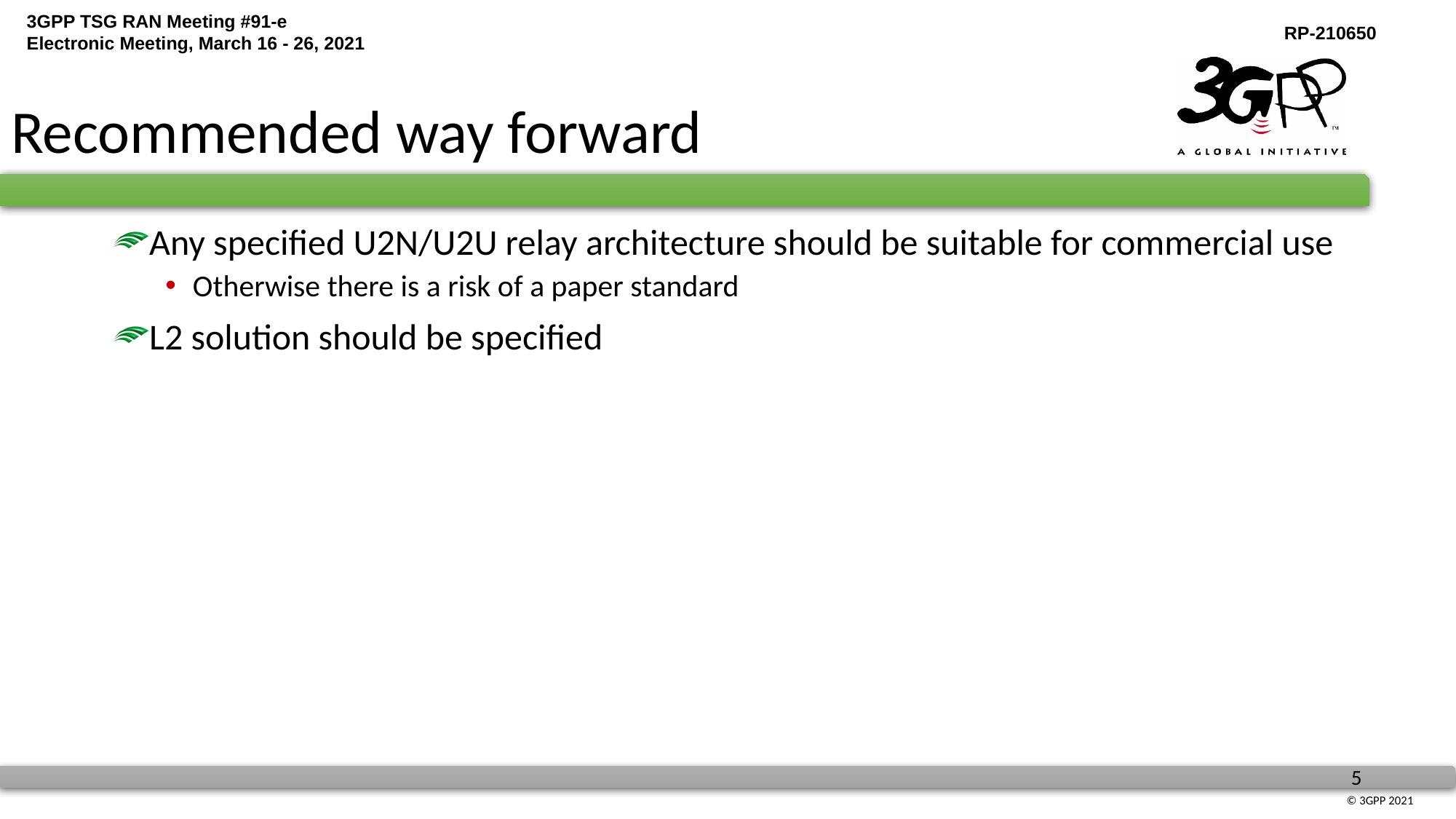

# Recommended way forward
Any specified U2N/U2U relay architecture should be suitable for commercial use
Otherwise there is a risk of a paper standard
L2 solution should be specified